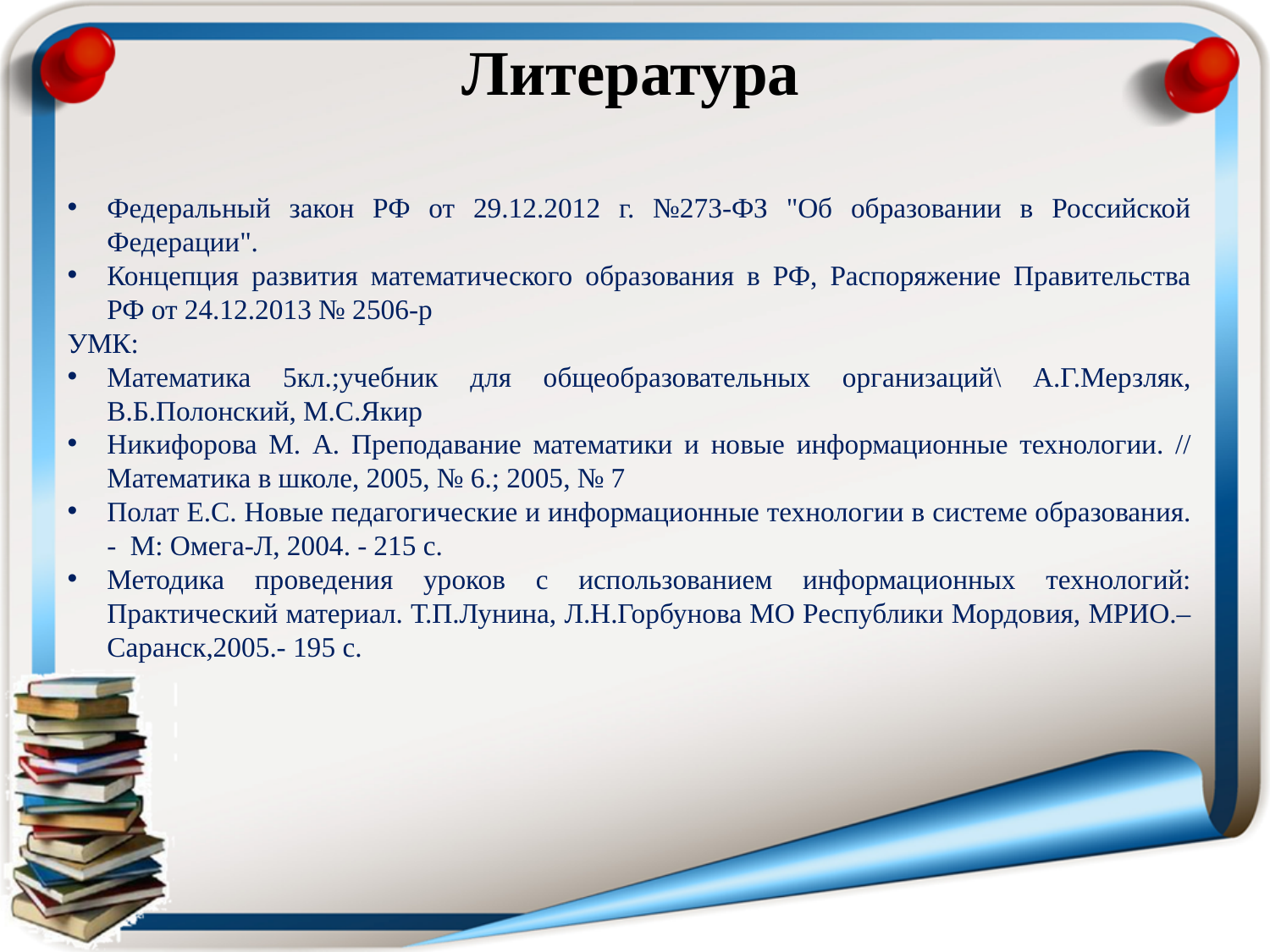

# Литература
Федеральный закон РФ от 29.12.2012 г. №273-ФЗ "Об образовании в Российской Федерации".
Концепция развития математического образования в РФ, Распоряжение Правительства РФ от 24.12.2013 № 2506-р
УМК:
Математика 5кл.;учебник для общеобразовательных организаций\ А.Г.Мерзляк, В.Б.Полонский, М.С.Якир
Никифорова М. А. Преподавание математики и новые информационные технологии. // Математика в школе, 2005, № 6.; 2005, № 7
Полат Е.С. Новые педагогические и информационные технологии в системе образования. -  М: Омега-Л, 2004. - 215 с.
Методика проведения уроков с использованием информационных технологий: Практический материал. Т.П.Лунина, Л.Н.Горбунова МО Республики Мордовия, МРИО.–Саранск,2005.- 195 с.